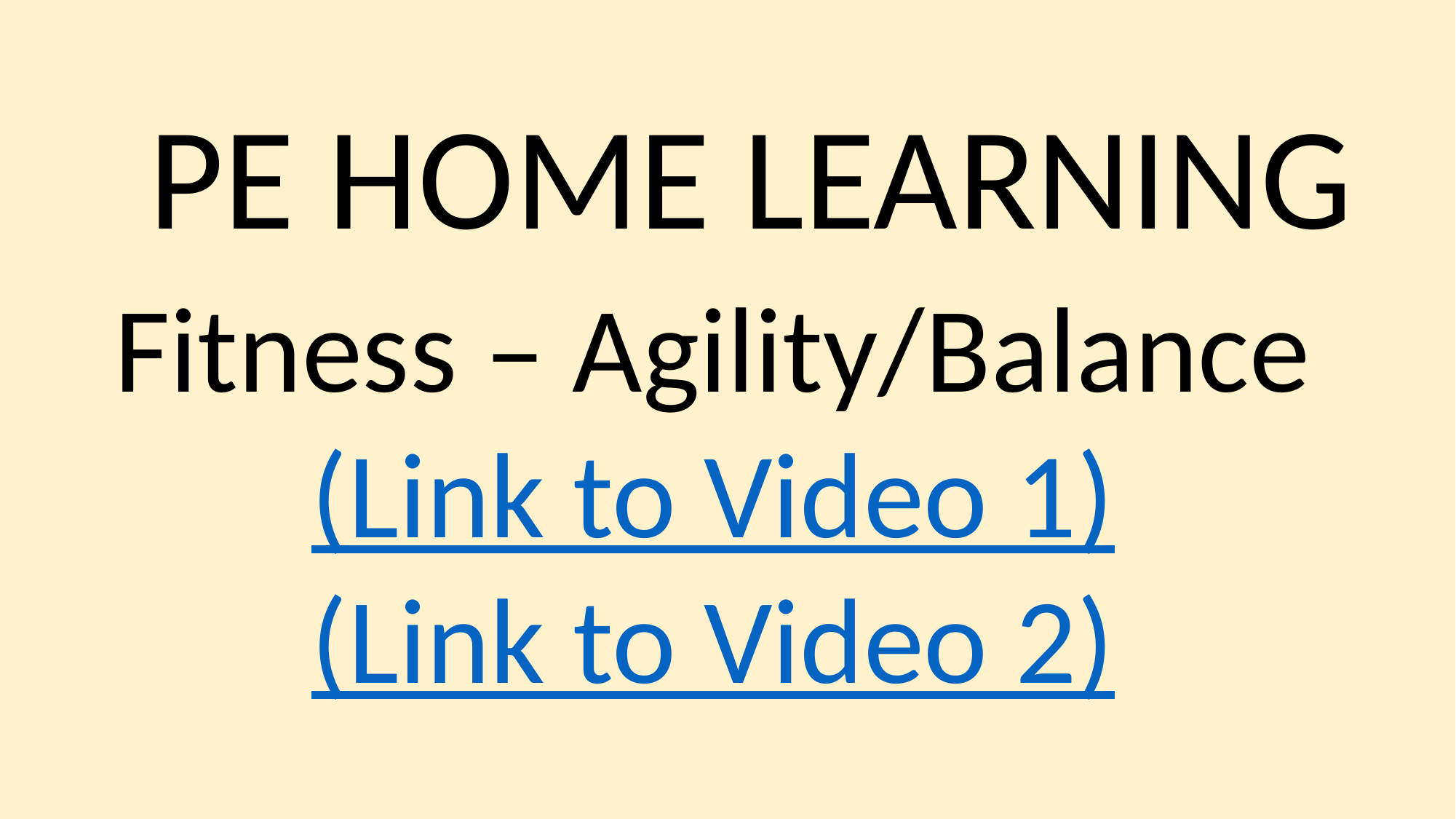

PE HOME LEARNING
Fitness – Agility/Balance
(Link to Video 1)
(Link to Video 2)